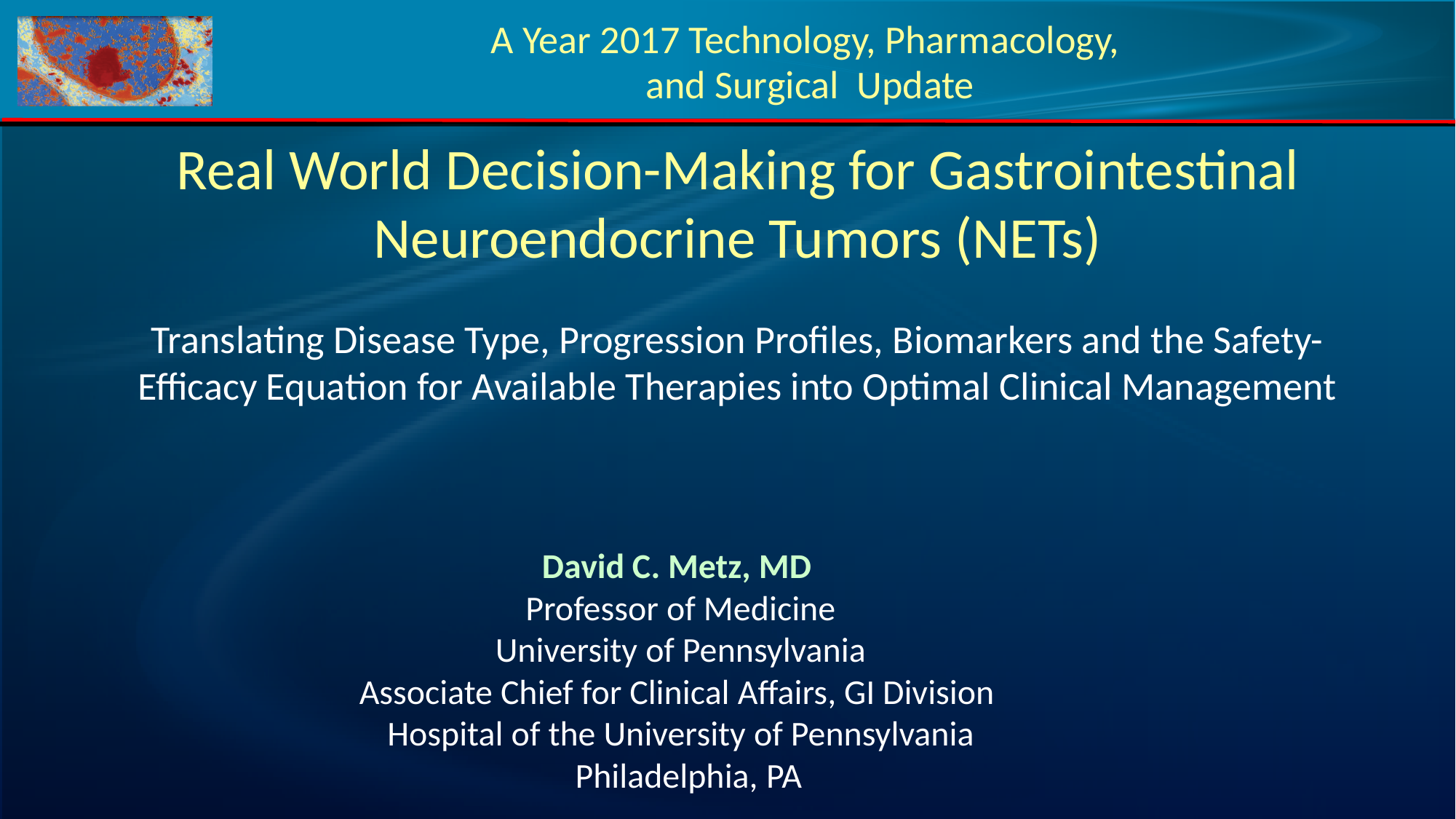

A Year 2017 Technology, Pharmacology,
and Surgical  Update
Real World Decision-​Making for Gastrointestinal Neuroendocrine Tumors (NETs)

Translating Disease Type, Progression Profiles, Biomarkers and the Safety-​Efficacy Equation for Available Therapies into Optimal Clinical Management

David C. Metz, MD
Professor of Medicine
University of Pennsylvania
Associate Chief for Clinical Affairs, GI Division
Hospital of the University of Pennsylvania
Philadelphia, PA